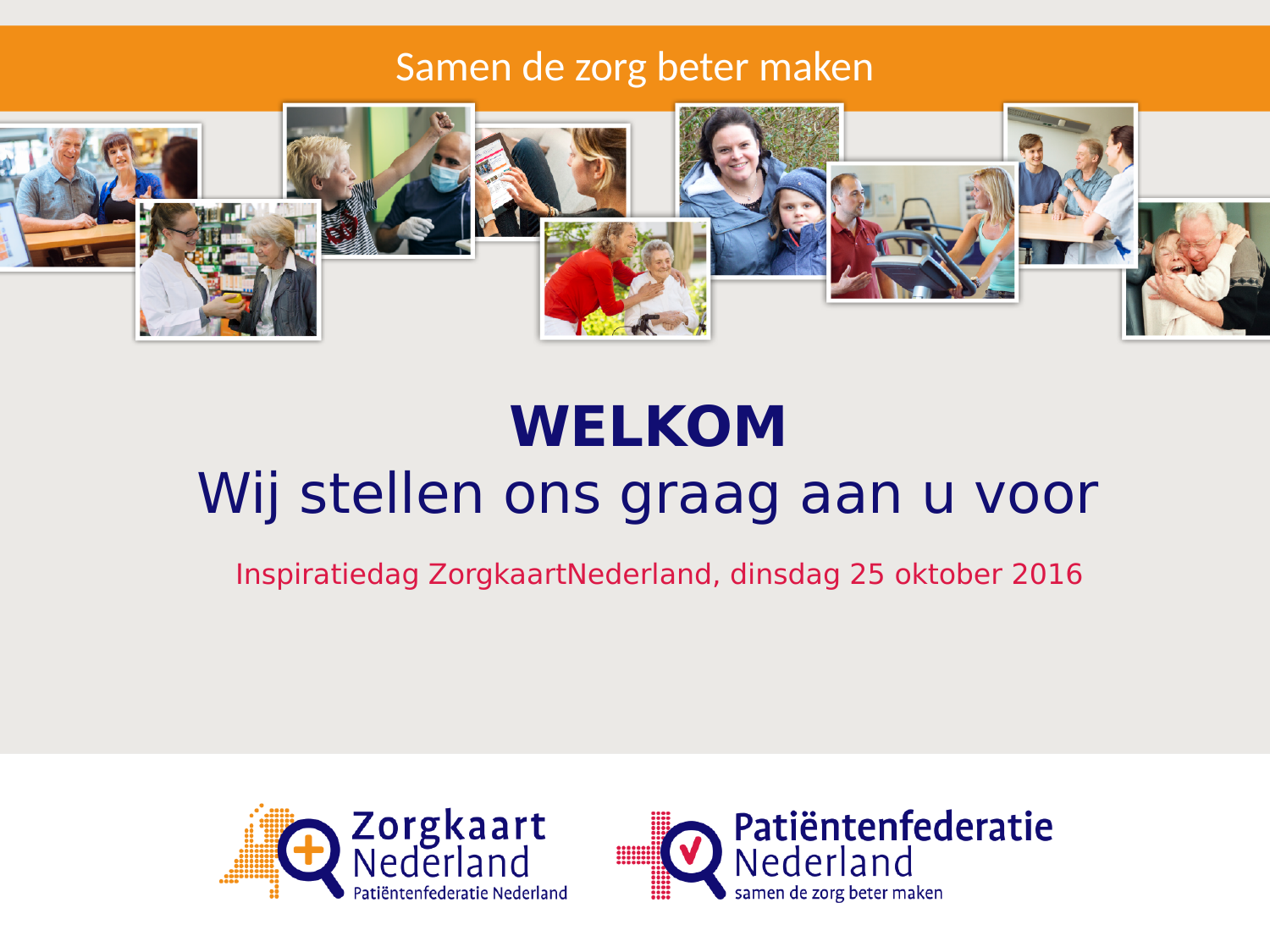

# WELKOM Wij stellen ons graag aan u voor
Inspiratiedag ZorgkaartNederland, dinsdag 25 oktober 2016